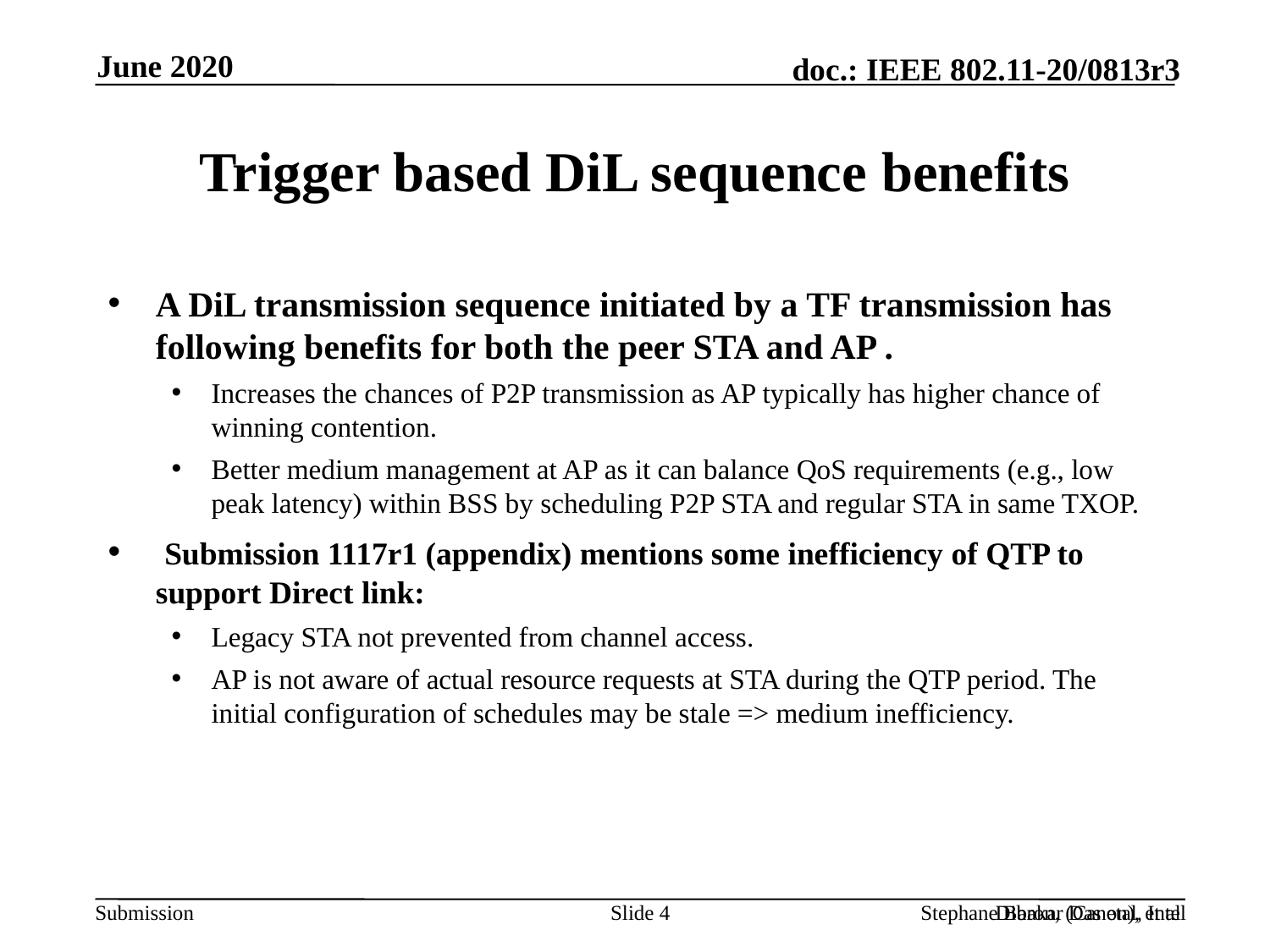

Dibakar Das etal, Intel
June 2020
# Trigger based DiL sequence benefits
A DiL transmission sequence initiated by a TF transmission has following benefits for both the peer STA and AP .
Increases the chances of P2P transmission as AP typically has higher chance of winning contention.
Better medium management at AP as it can balance QoS requirements (e.g., low peak latency) within BSS by scheduling P2P STA and regular STA in same TXOP.
 Submission 1117r1 (appendix) mentions some inefficiency of QTP to support Direct link:
Legacy STA not prevented from channel access.
AP is not aware of actual resource requests at STA during the QTP period. The initial configuration of schedules may be stale => medium inefficiency.

Slide 4
Stephane Baron, (Canon), et al